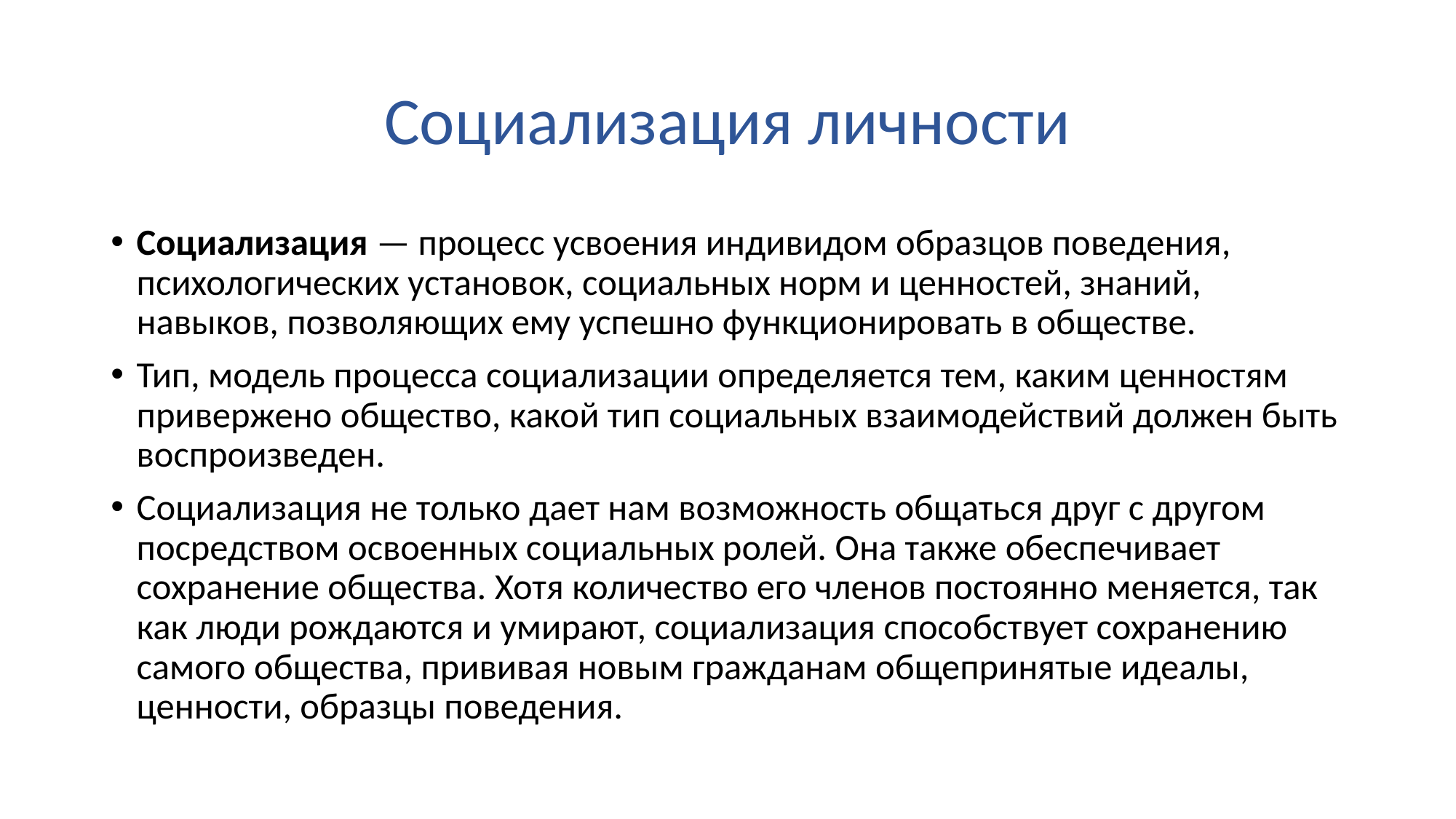

# Социализация личности
Социализация — процесс усвоения индивидом образцов поведения, психологических установок, социальных норм и ценностей, знаний, навыков, позволяющих ему успешно функционировать в обществе.
Тип, модель процесса социализации определяется тем, каким ценностям привержено общество, какой тип социальных взаимодействий должен быть воспроизведен.
Социализация не только дает нам возможность общаться друг с другом посредством освоенных социальных ролей. Она также обеспечивает сохранение общества. Хотя количество его членов постоянно меняется, так как люди рождаются и умирают, социализация способствует сохранению самого общества, прививая новым гражданам общепринятые идеалы, ценности, образцы поведения.